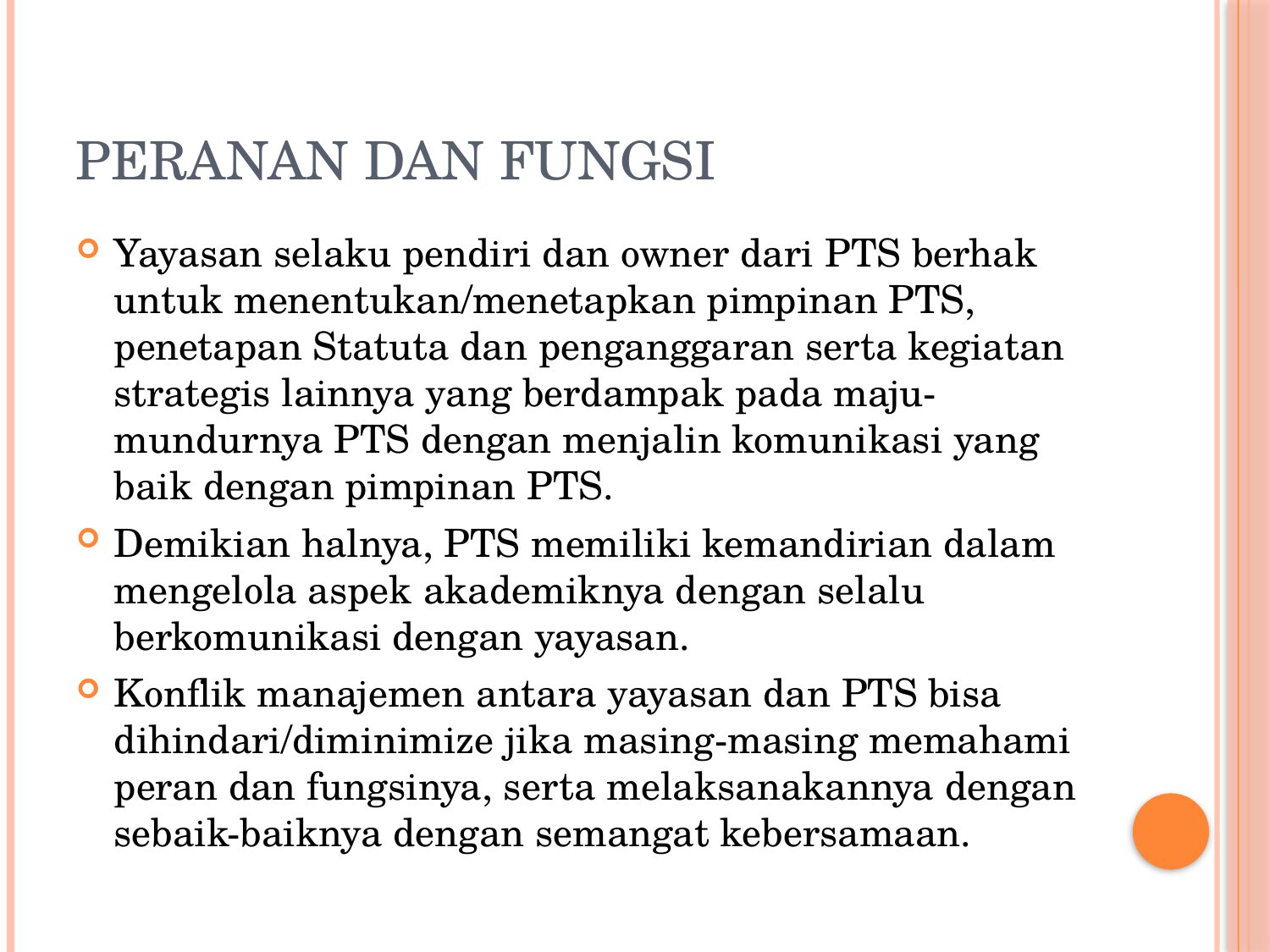

# Peranan dan Fungsi
Yayasan selaku pendiri dan owner dari PTS berhak untuk menentukan/menetapkan pimpinan PTS, penetapan Statuta dan penganggaran serta kegiatan strategis lainnya yang berdampak pada maju-mundurnya PTS dengan menjalin komunikasi yang baik dengan pimpinan PTS.
Demikian halnya, PTS memiliki kemandirian dalam mengelola aspek akademiknya dengan selalu berkomunikasi dengan yayasan.
Konflik manajemen antara yayasan dan PTS bisa dihindari/diminimize jika masing-masing memahami peran dan fungsinya, serta melaksanakannya dengan sebaik-baiknya dengan semangat kebersamaan.